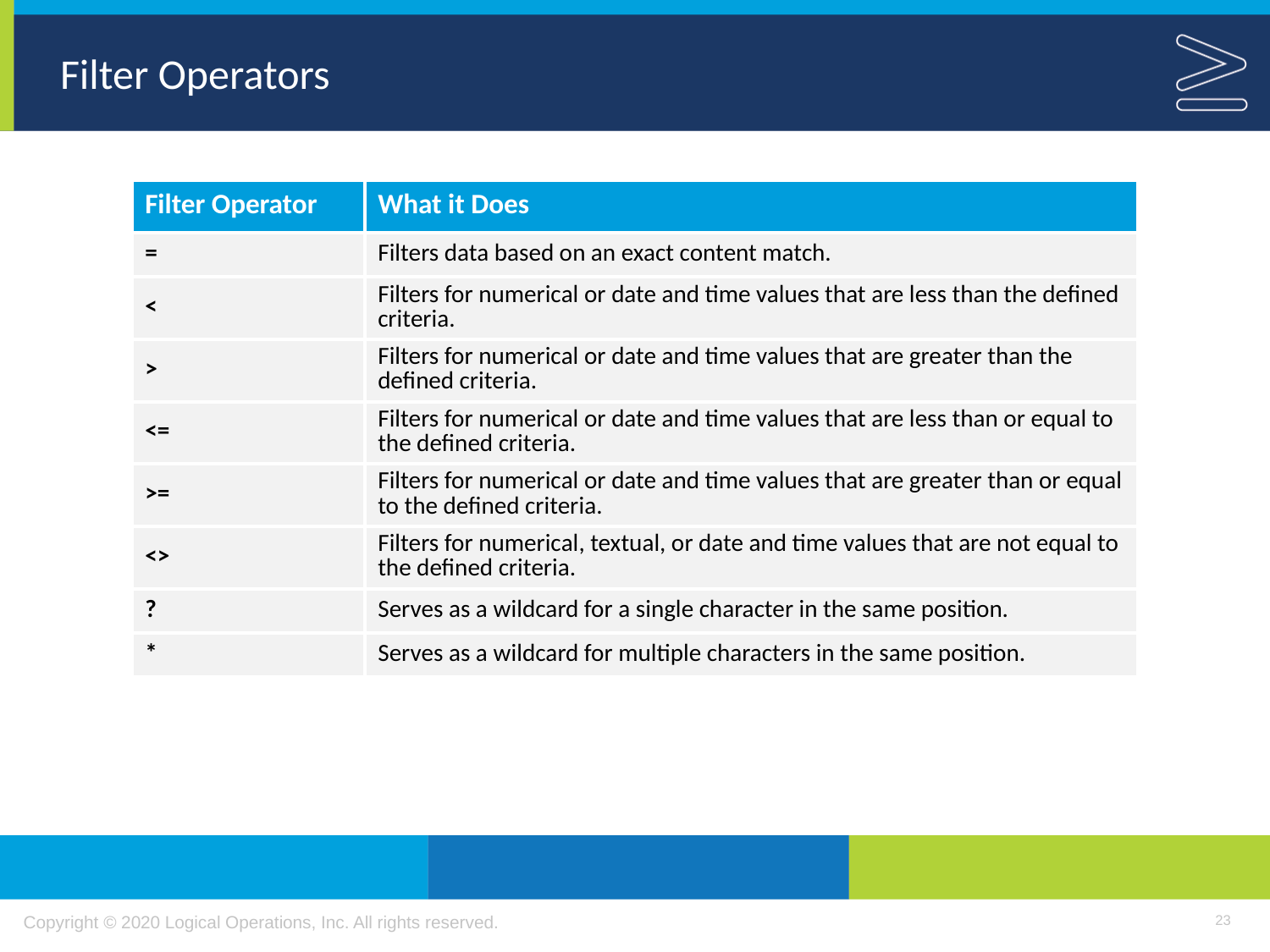

# Filter Operators
| Filter Operator | What it Does |
| --- | --- |
| = | Filters data based on an exact content match. |
| < | Filters for numerical or date and time values that are less than the defined criteria. |
| > | Filters for numerical or date and time values that are greater than the defined criteria. |
| <= | Filters for numerical or date and time values that are less than or equal to the defined criteria. |
| >= | Filters for numerical or date and time values that are greater than or equal to the defined criteria. |
| <> | Filters for numerical, textual, or date and time values that are not equal to the defined criteria. |
| ? | Serves as a wildcard for a single character in the same position. |
| \* | Serves as a wildcard for multiple characters in the same position. |
23